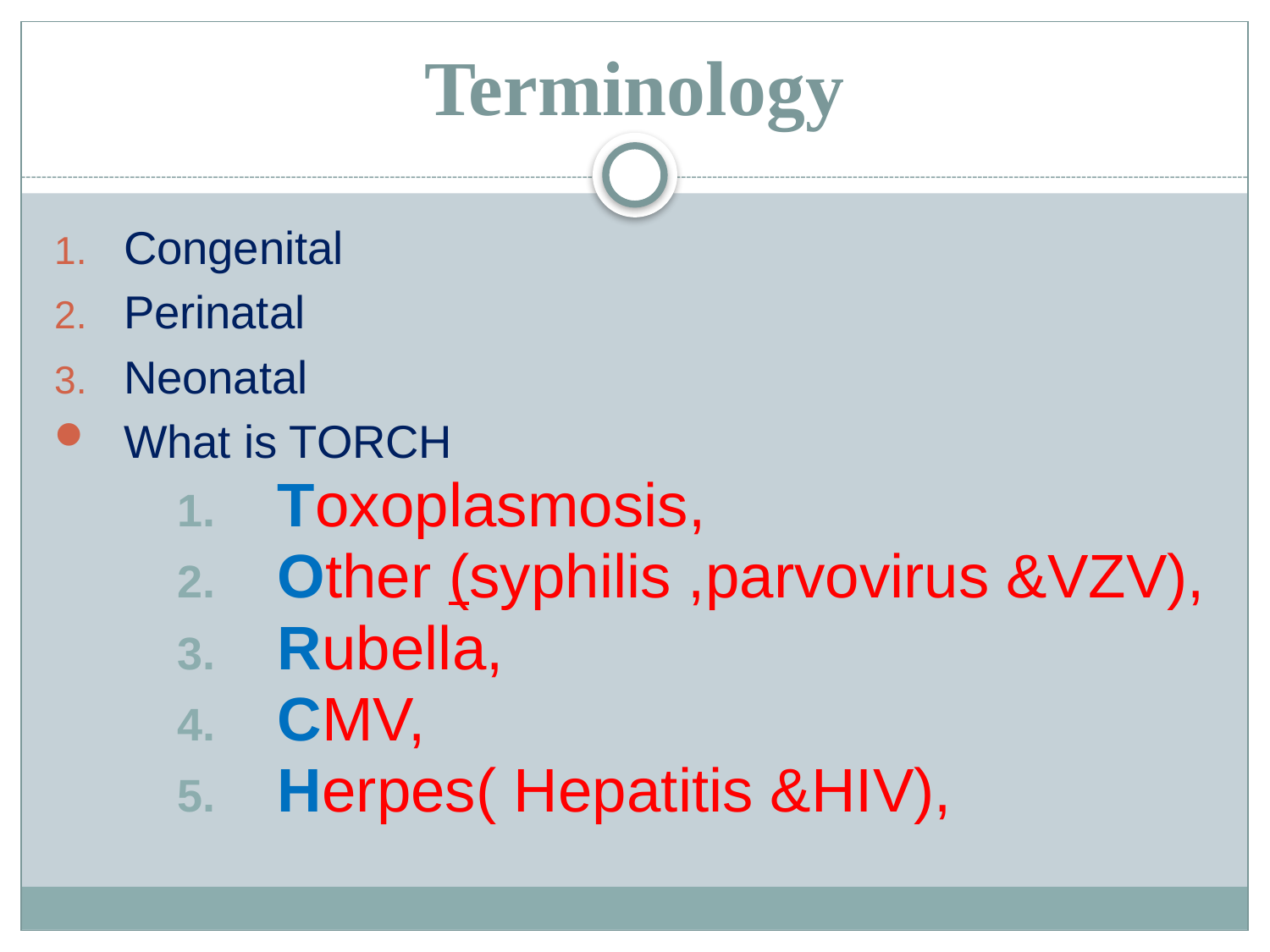

# Terminology
Congenital
Perinatal
Neonatal
What is TORCH
Toxoplasmosis,
Other (syphilis ,parvovirus &VZV),
Rubella,
CMV,
Herpes( Hepatitis &HIV),